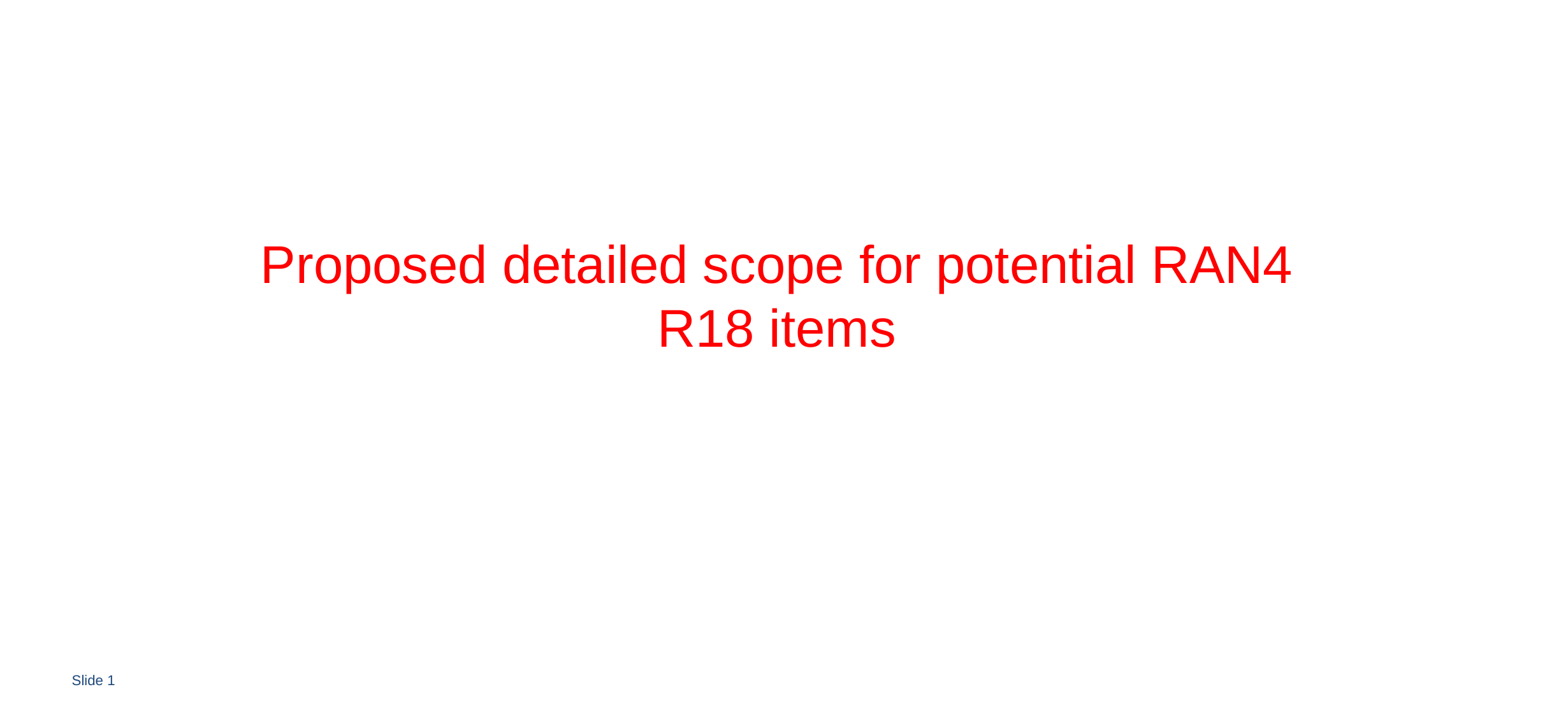

# Proposed detailed scope for potential RAN4 R18 items